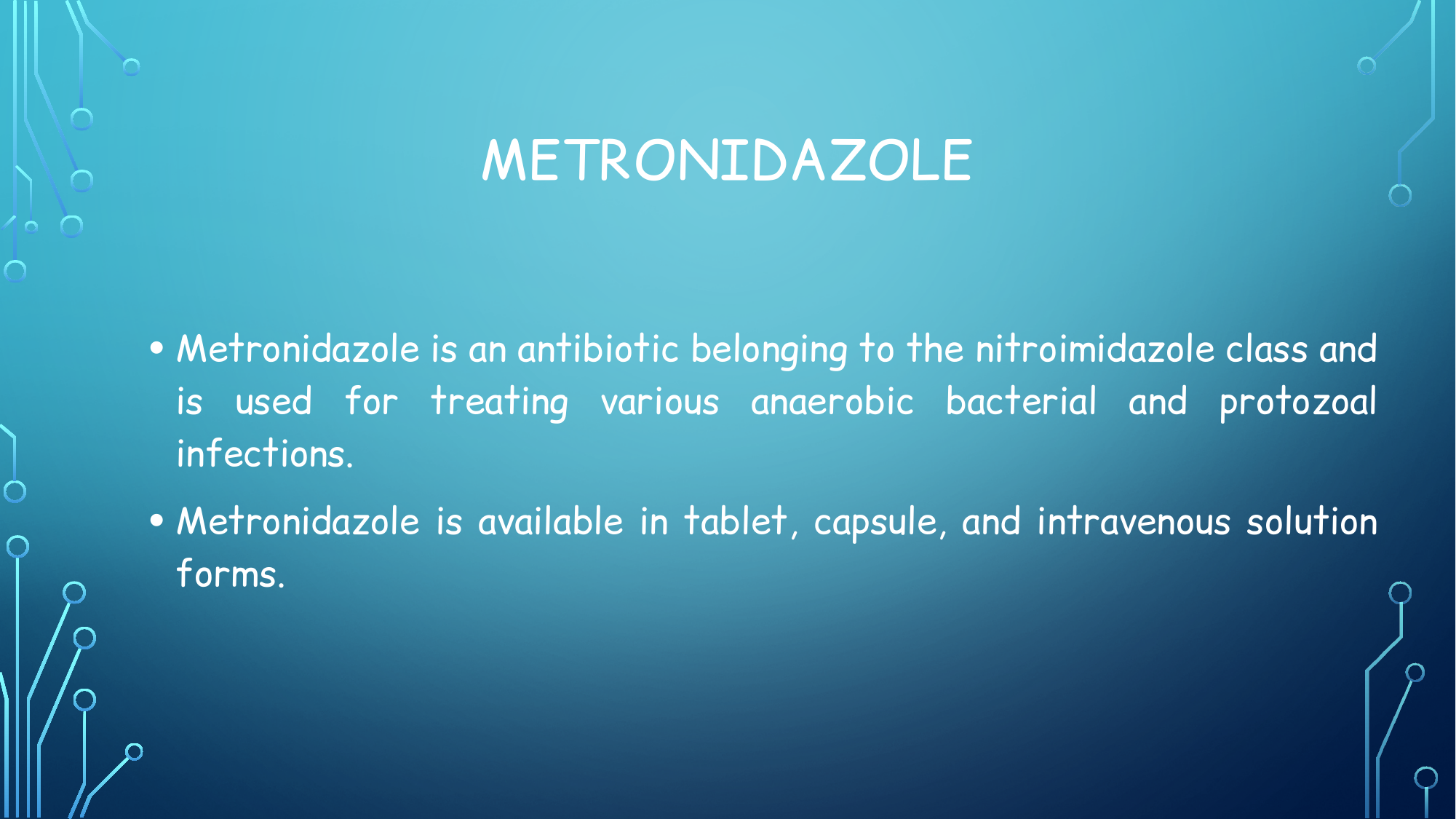

# Metronidazole
Metronidazole is an antibiotic belonging to the nitroimidazole class and is used for treating various anaerobic bacterial and protozoal infections.
Metronidazole is available in tablet, capsule, and intravenous solution forms.